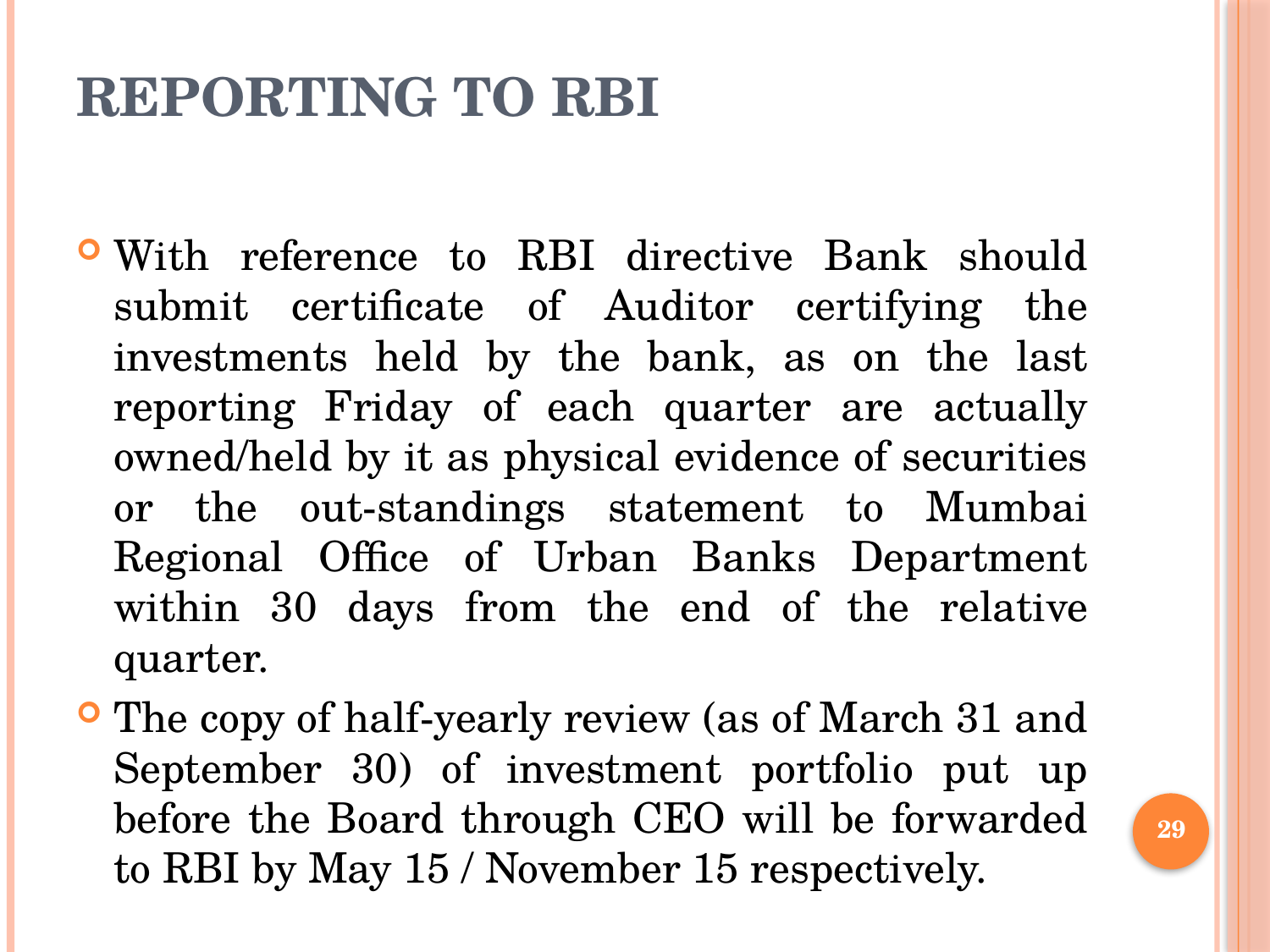

# Reporting to RBI
With reference to RBI directive Bank should submit certificate of Auditor certifying the investments held by the bank, as on the last reporting Friday of each quarter are actually owned/held by it as physical evidence of securities or the out-standings statement to Mumbai Regional Office of Urban Banks Department within 30 days from the end of the relative quarter.
The copy of half-yearly review (as of March 31 and September 30) of investment portfolio put up before the Board through CEO will be forwarded to RBI by May 15 / November 15 respectively.

29